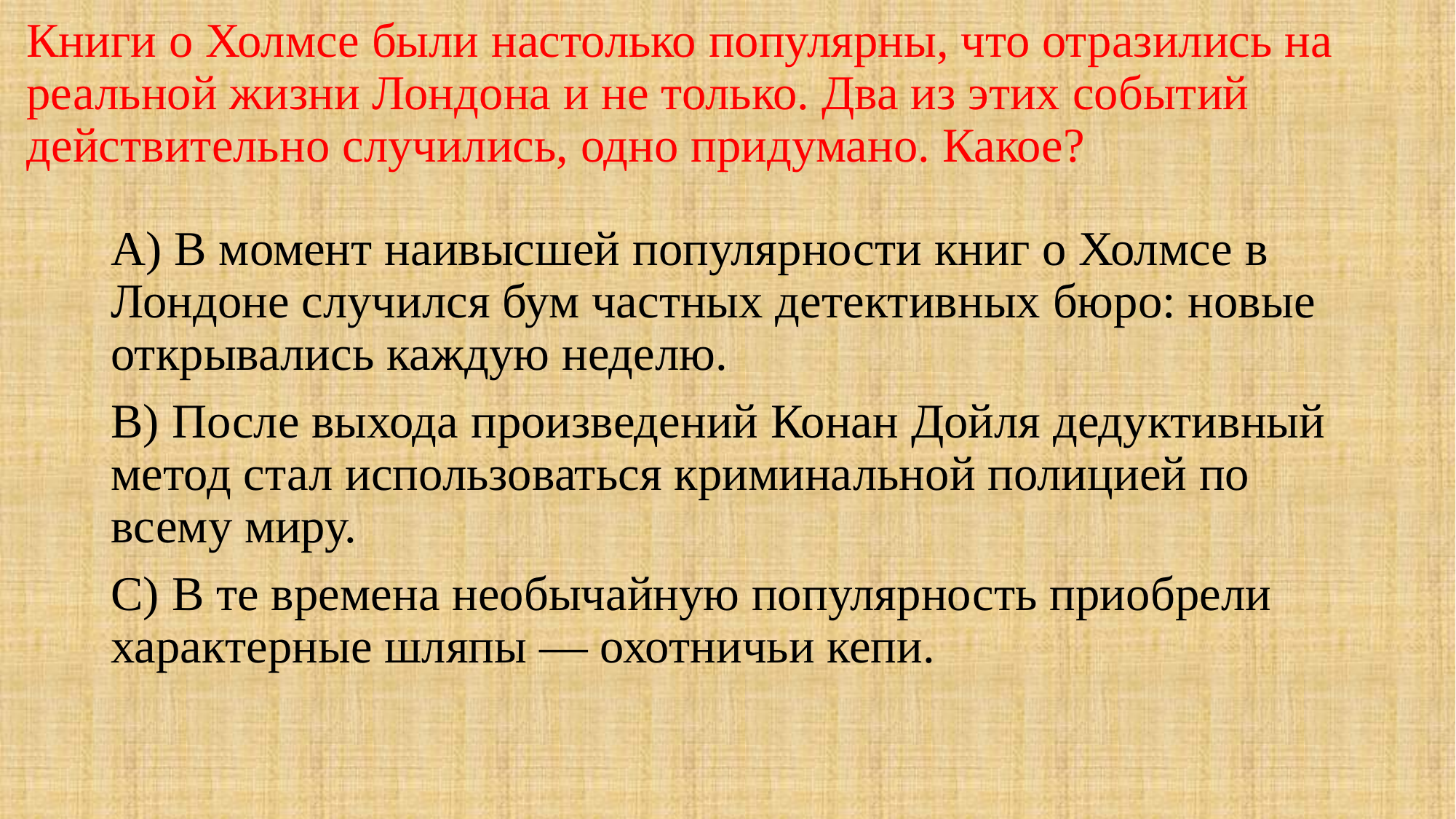

# Книги о Холмсе были настолько популярны, что отразились на реальной жизни Лондона и не только. Два из этих событий действительно случились, одно придумано. Какое?
A) В момент наивысшей популярности книг о Холмсе в Лондоне случился бум частных детективных бюро: новые открывались каждую неделю.
B) После выхода произведений Конан Дойля дедуктивный метод стал использоваться криминальной полицией по всему миру.
C) В те времена необычайную популярность приобрели характерные шляпы — охотничьи кепи.